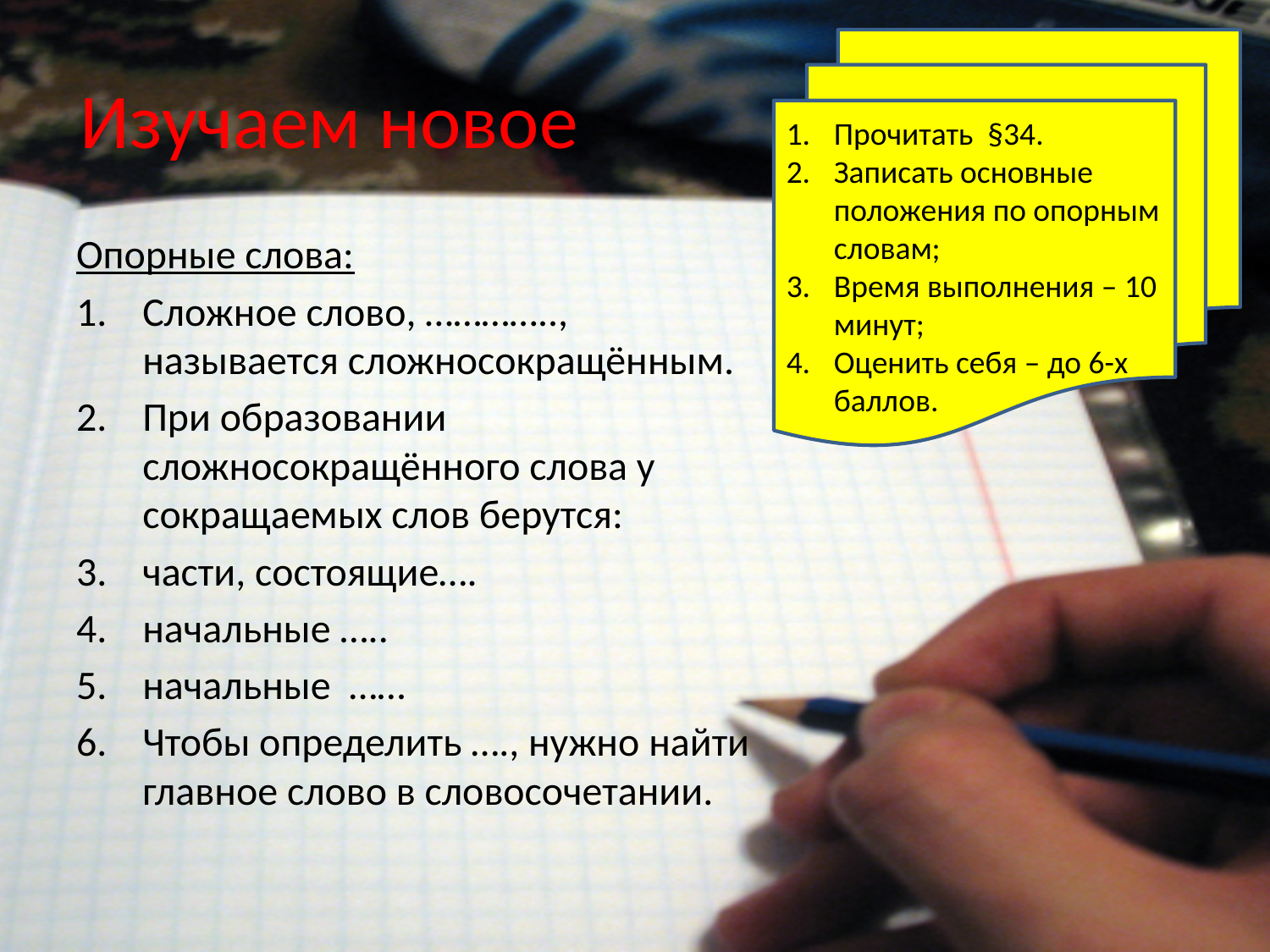

Прочитать  §34.
Записать основные положения по опорным словам;
Время выполнения – 10 минут;
Оценить себя – до 6-х баллов.
# Изучаем новое
Опорные слова:
Сложное слово, ………….., называется сложносокращённым.
При образовании сложносокращённого слова у сокращаемых слов берутся:
части, состоящие….
начальные …..
начальные  ……
Чтобы определить …., нужно найти главное слово в словосочетании.